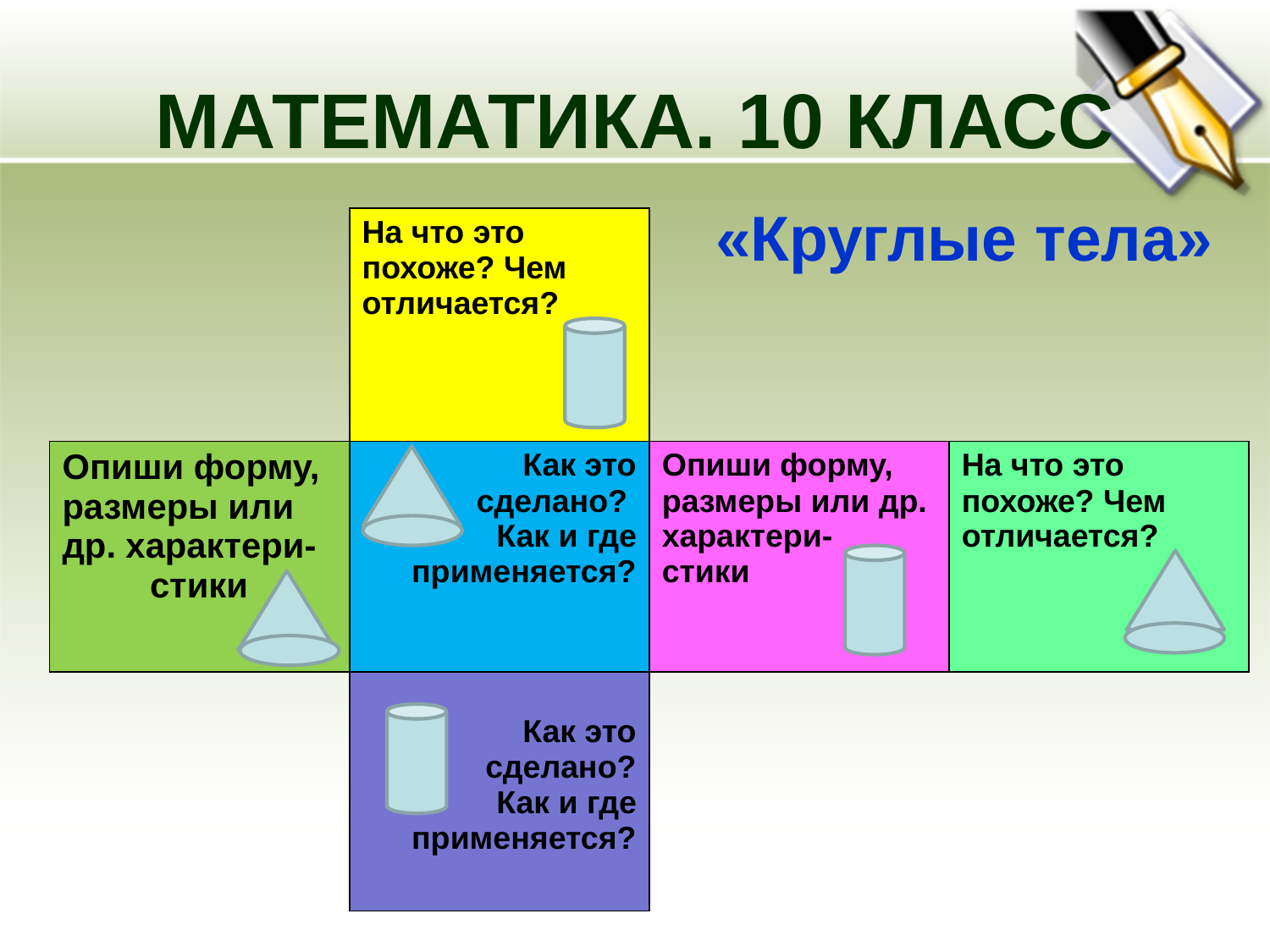

# МАТЕМАТИКА. 10 КЛАСС
«Круглые тела»
|  | На что это похоже? Чем отличается? |  |  |
| --- | --- | --- | --- |
| Опиши форму, размеры или др. характери- стики | Как это сделано? Как и где применяется? | Опиши форму, размеры или др. характери- стики | На что это похоже? Чем отличается? |
|  | Как это сделано? Как и где применяется? |  |  |